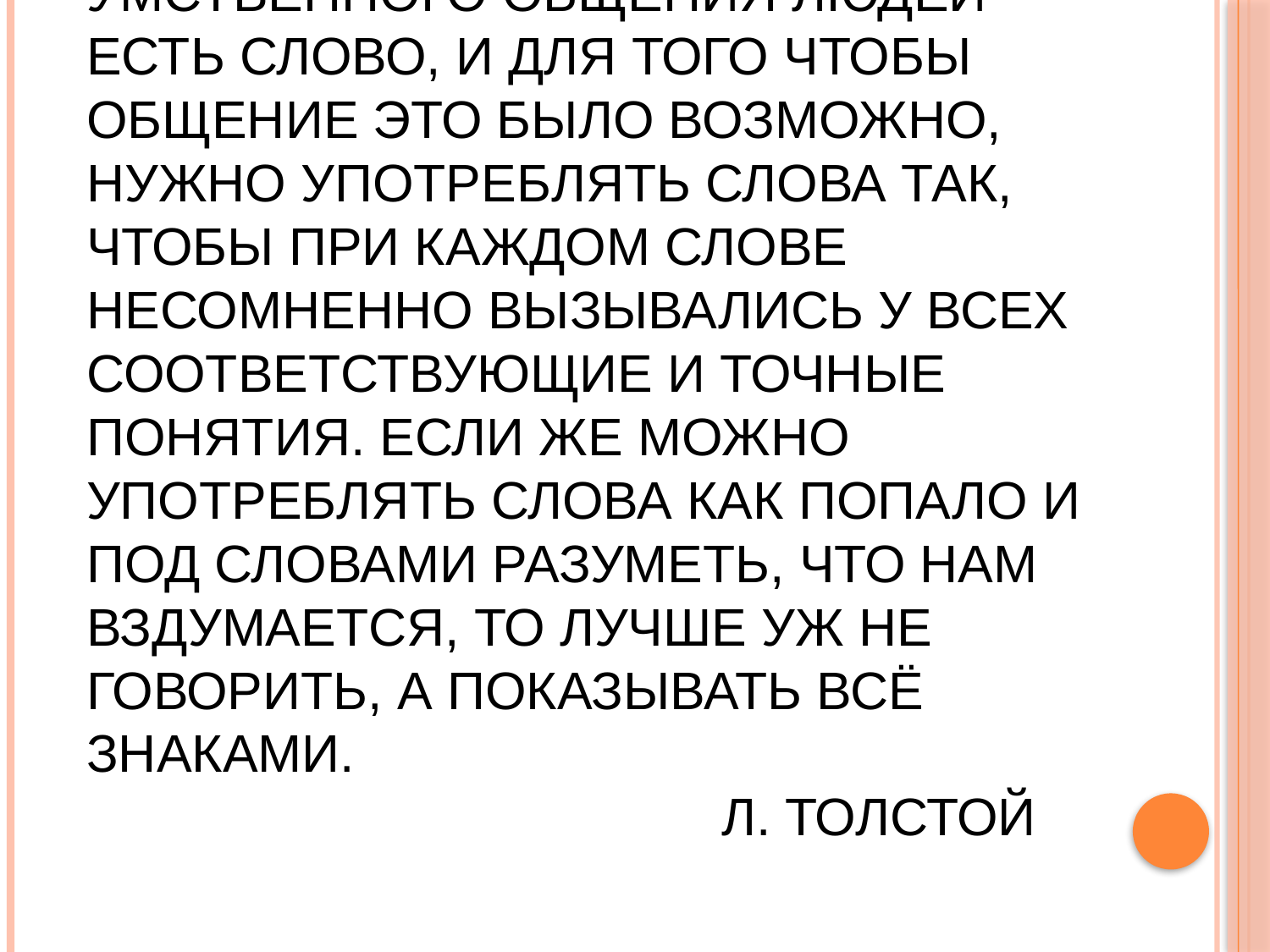

# Единственное средство умственного общения людей есть слово, и для того чтобы общение это было возможно, нужно употреблять слова так, чтобы при каждом слове несомненно вызывались у всех соответствующие и точные понятия. Если же можно употреблять слова как попало и под словами разуметь, что нам вздумается, то лучше уж не говорить, а показывать всё знаками. Л. Толстой